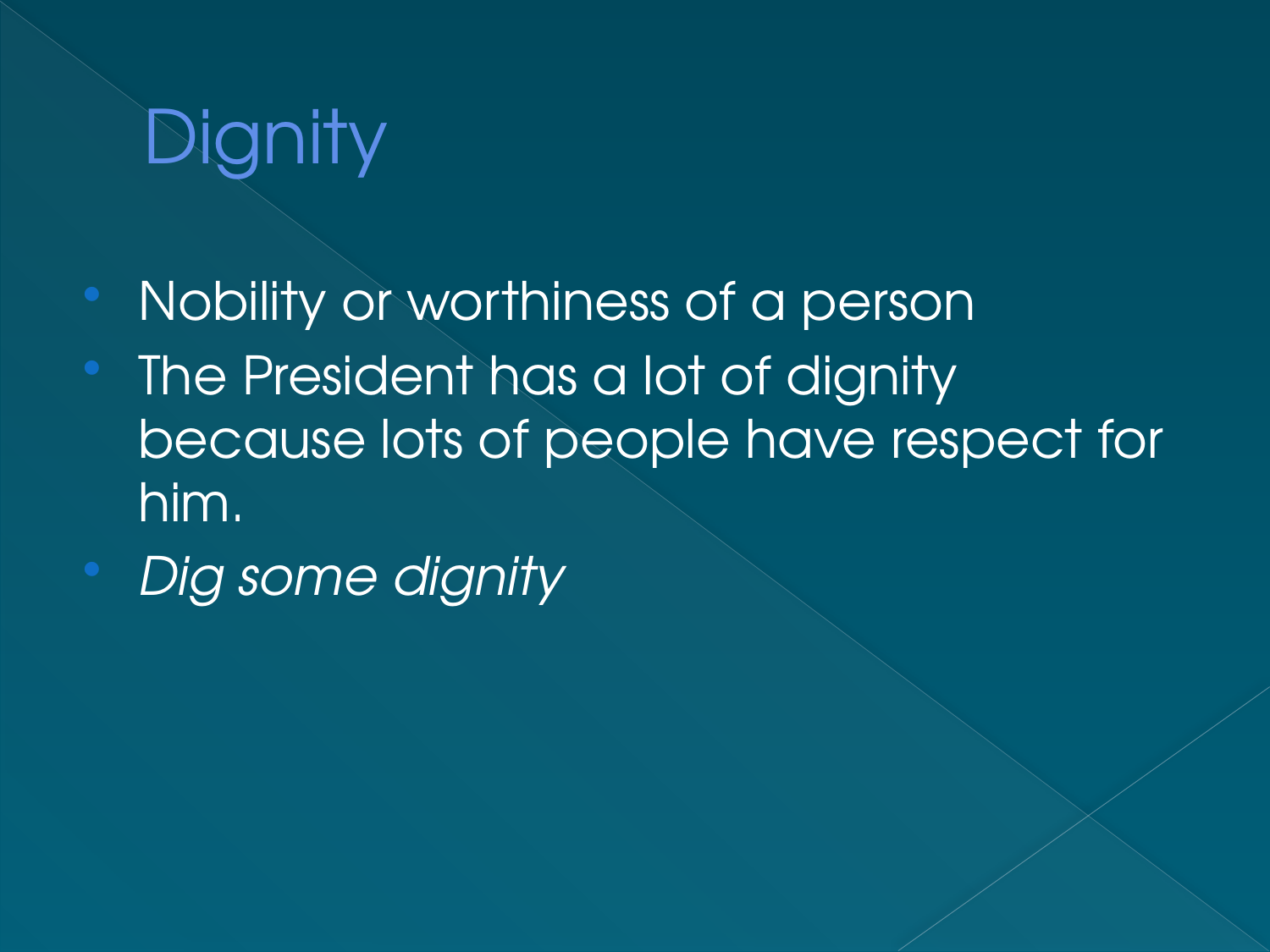

# Dignity
Nobility or worthiness of a person
The President has a lot of dignity because lots of people have respect for him.
Dig some dignity